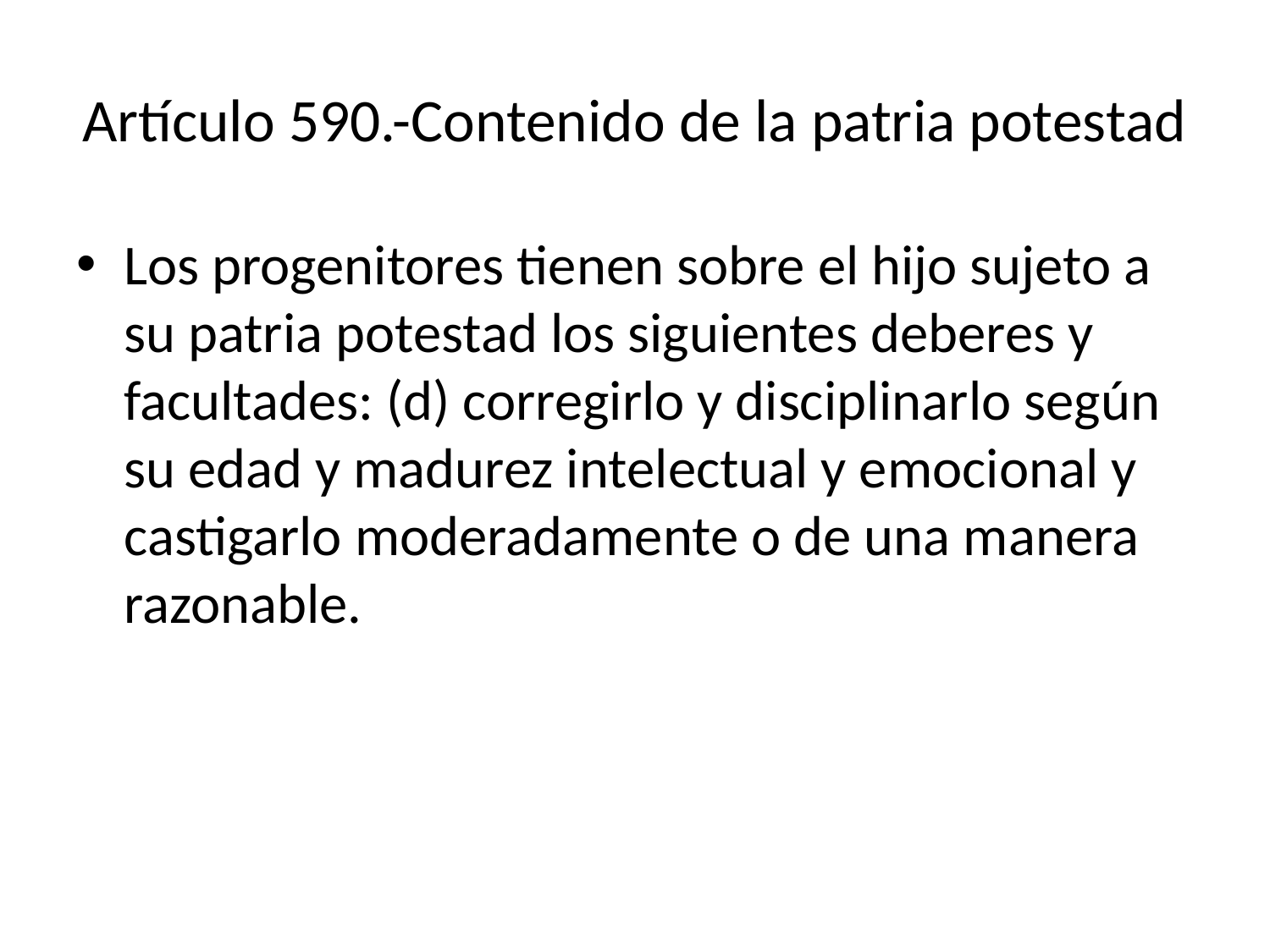

# Artículo 590.-Contenido de la patria potestad
Los progenitores tienen sobre el hijo sujeto a su patria potestad los siguientes deberes y facultades: (d) corregirlo y disciplinarlo según su edad y madurez intelectual y emocional y castigarlo moderadamente o de una manera razonable.